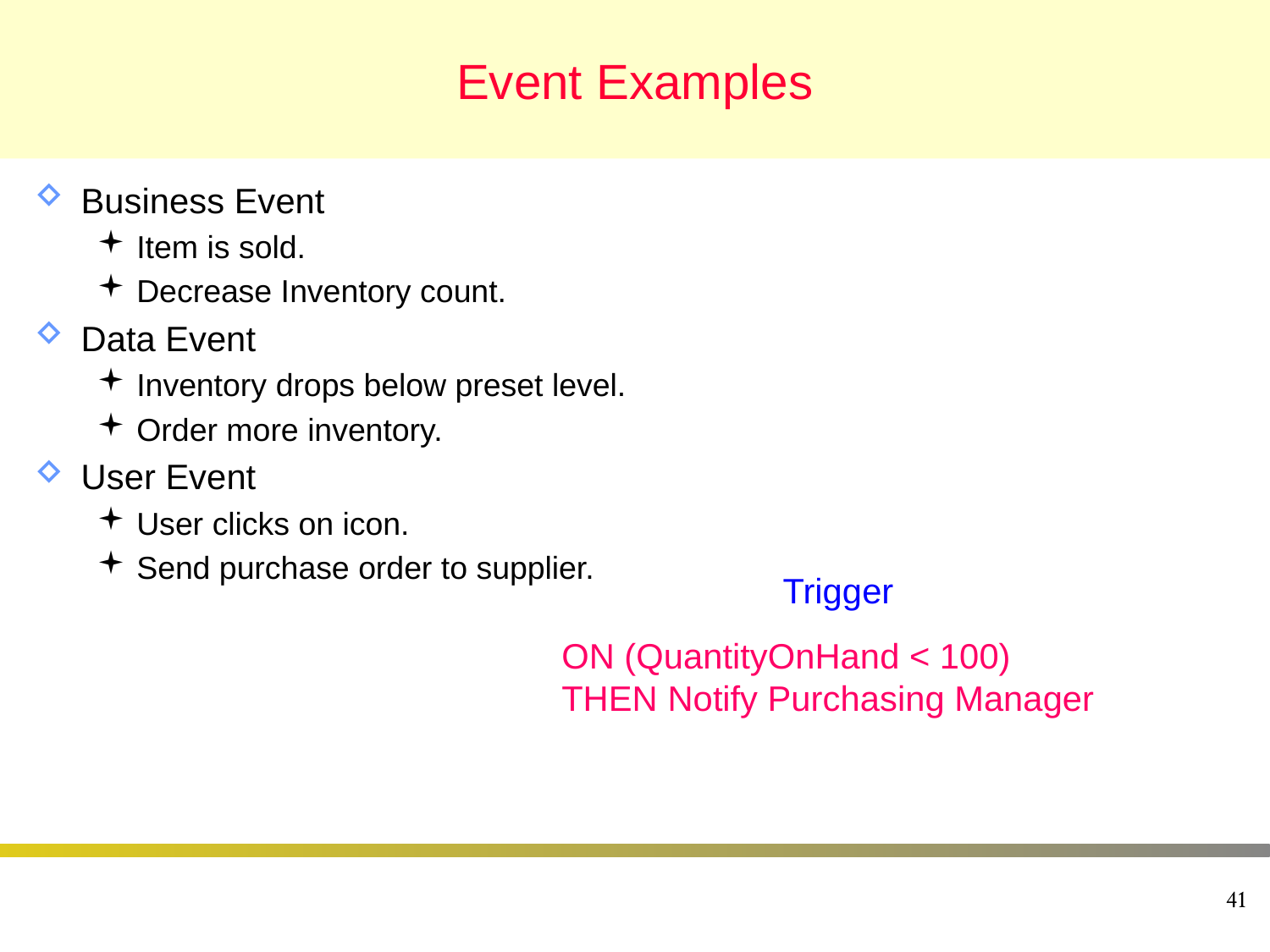

# Event Examples
Business Event
Item is sold.
Decrease Inventory count.
Data Event
Inventory drops below preset level.
Order more inventory.
User Event
User clicks on icon.
Send purchase order to supplier.
Trigger
ON (QuantityOnHand < 100)
THEN Notify Purchasing Manager
41